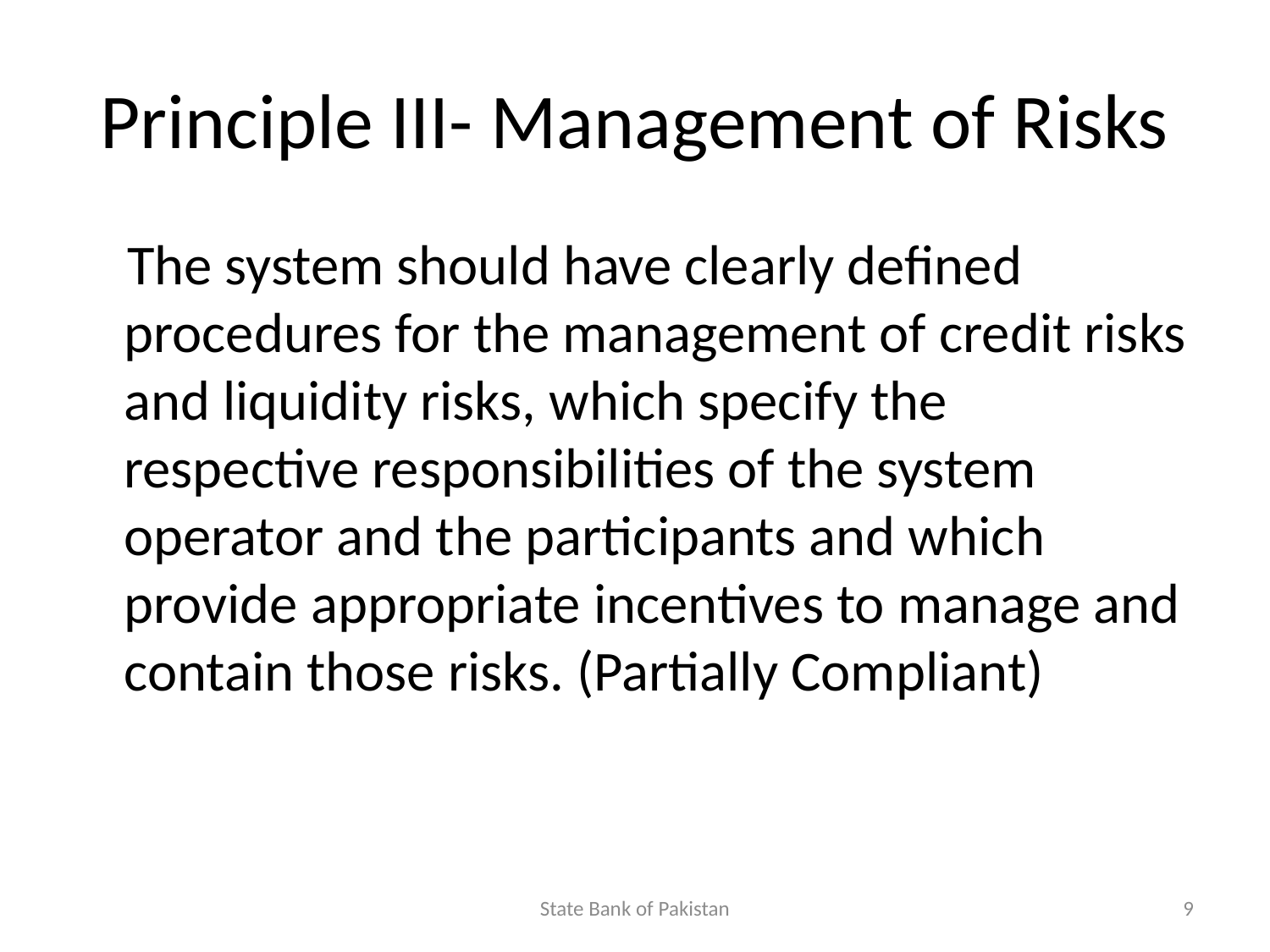

# Principle III- Management of Risks
    The system should have clearly defined procedures for the management of credit risks and liquidity risks, which specify the respective responsibilities of the system operator and the participants and which provide appropriate incentives to manage and contain those risks. (Partially Compliant)
State Bank of Pakistan
9